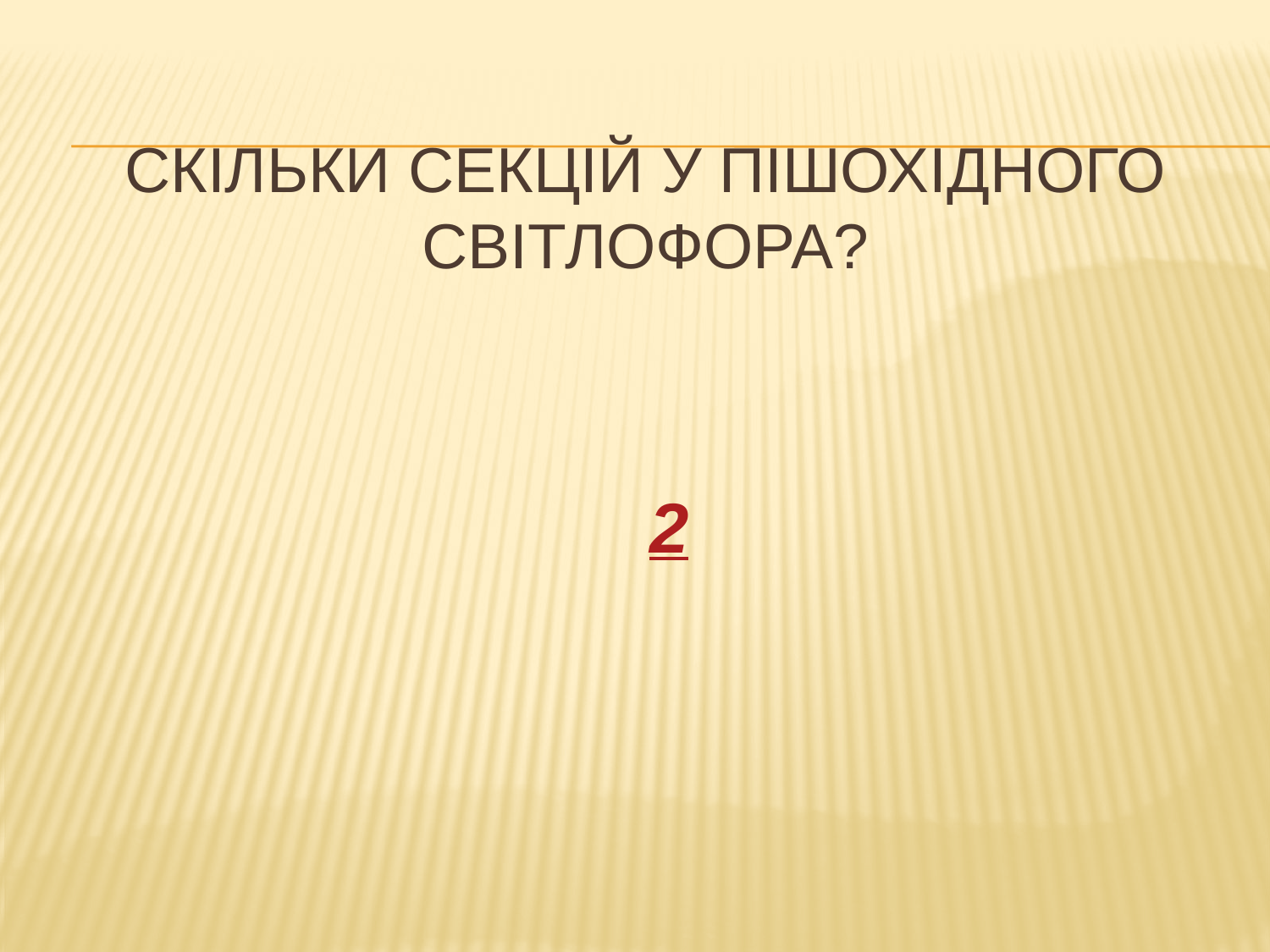

# Скільки секцій у пішохідного світлофора?
2